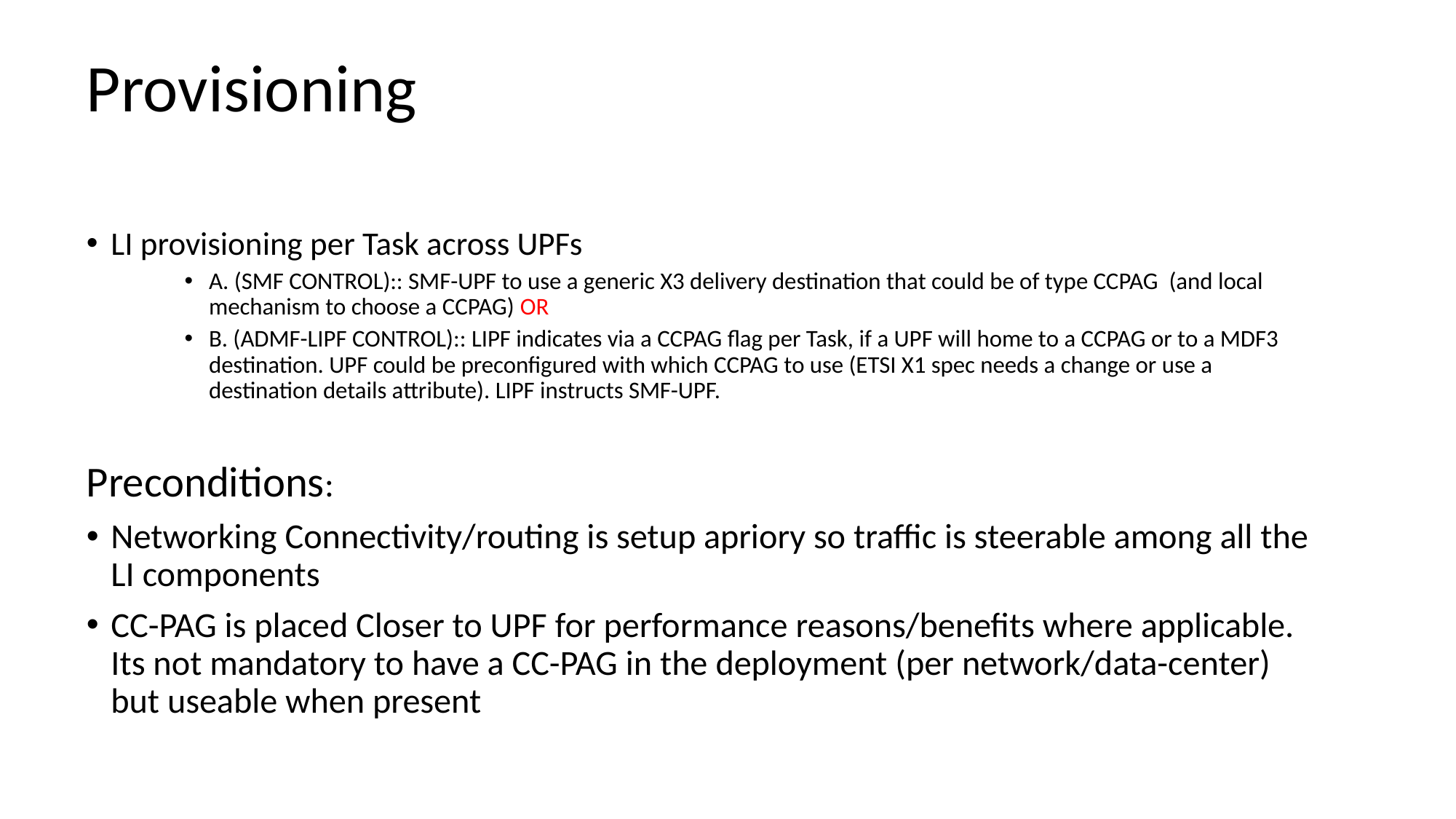

# Provisioning

LI provisioning per Task across UPFs
A. (SMF CONTROL):: SMF-UPF to use a generic X3 delivery destination that could be of type CCPAG  (and local mechanism to choose a CCPAG) OR
B. (ADMF-LIPF CONTROL):: LIPF indicates via a CCPAG flag per Task, if a UPF will home to a CCPAG or to a MDF3 destination. UPF could be preconfigured with which CCPAG to use (ETSI X1 spec needs a change or use a destination details attribute). LIPF instructs SMF-UPF.

Preconditions:
Networking Connectivity/routing is setup apriory so traffic is steerable among all the LI components
CC-PAG is placed Closer to UPF for performance reasons/benefits where applicable. Its not mandatory to have a CC-PAG in the deployment (per network/data-center) but useable when present